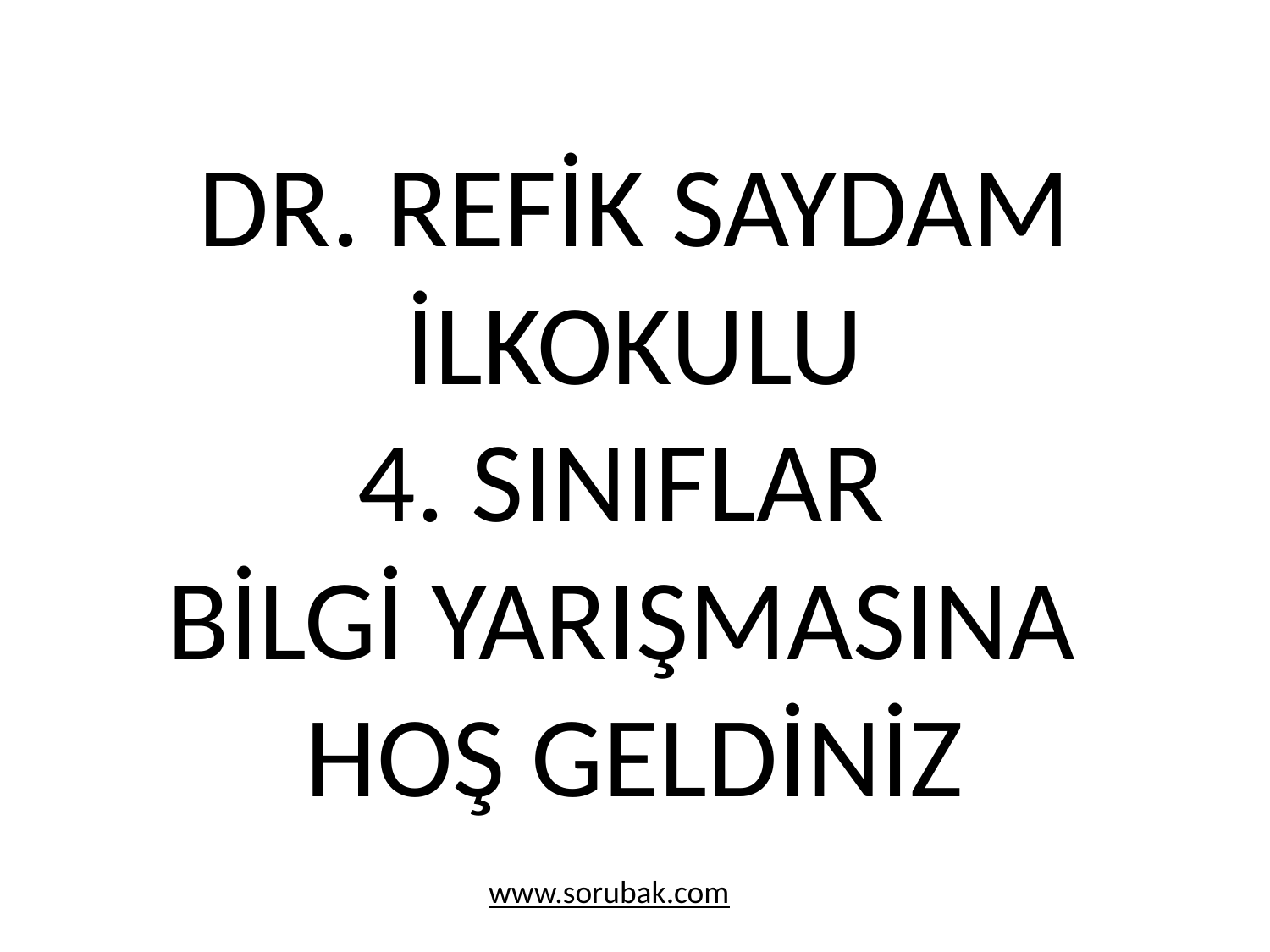

# DR. REFİK SAYDAM İLKOKULU 4. SINIFLAR BİLGİ YARIŞMASINA HOŞ GELDİNİZ
 KESTER
www.sorubak.com